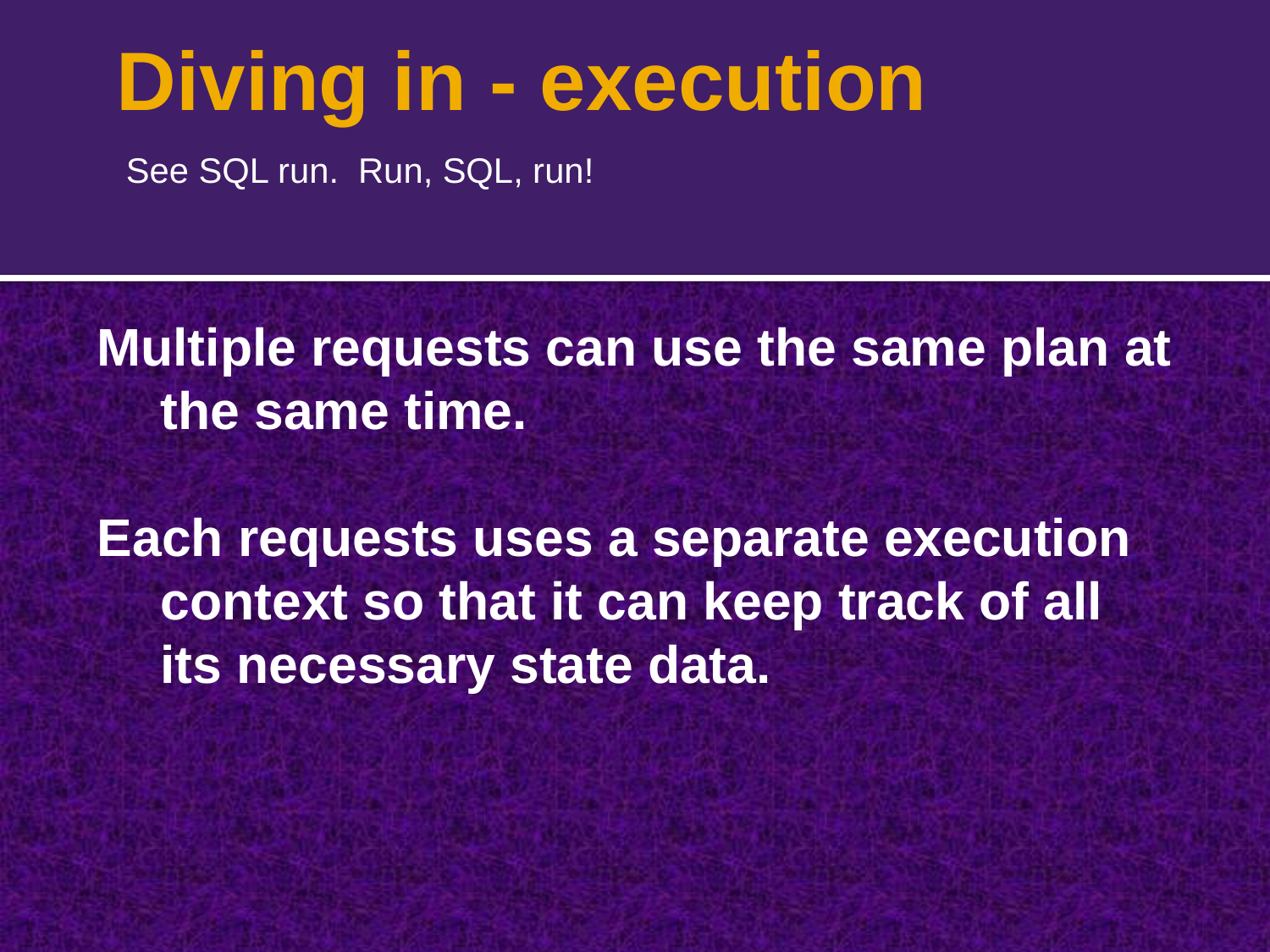

# Diving in - execution
See SQL run.  Run, SQL, run!
Multiple requests can use the same plan at the same time.

Each requests uses a separate execution context so that it can keep track of all its necessary state data.